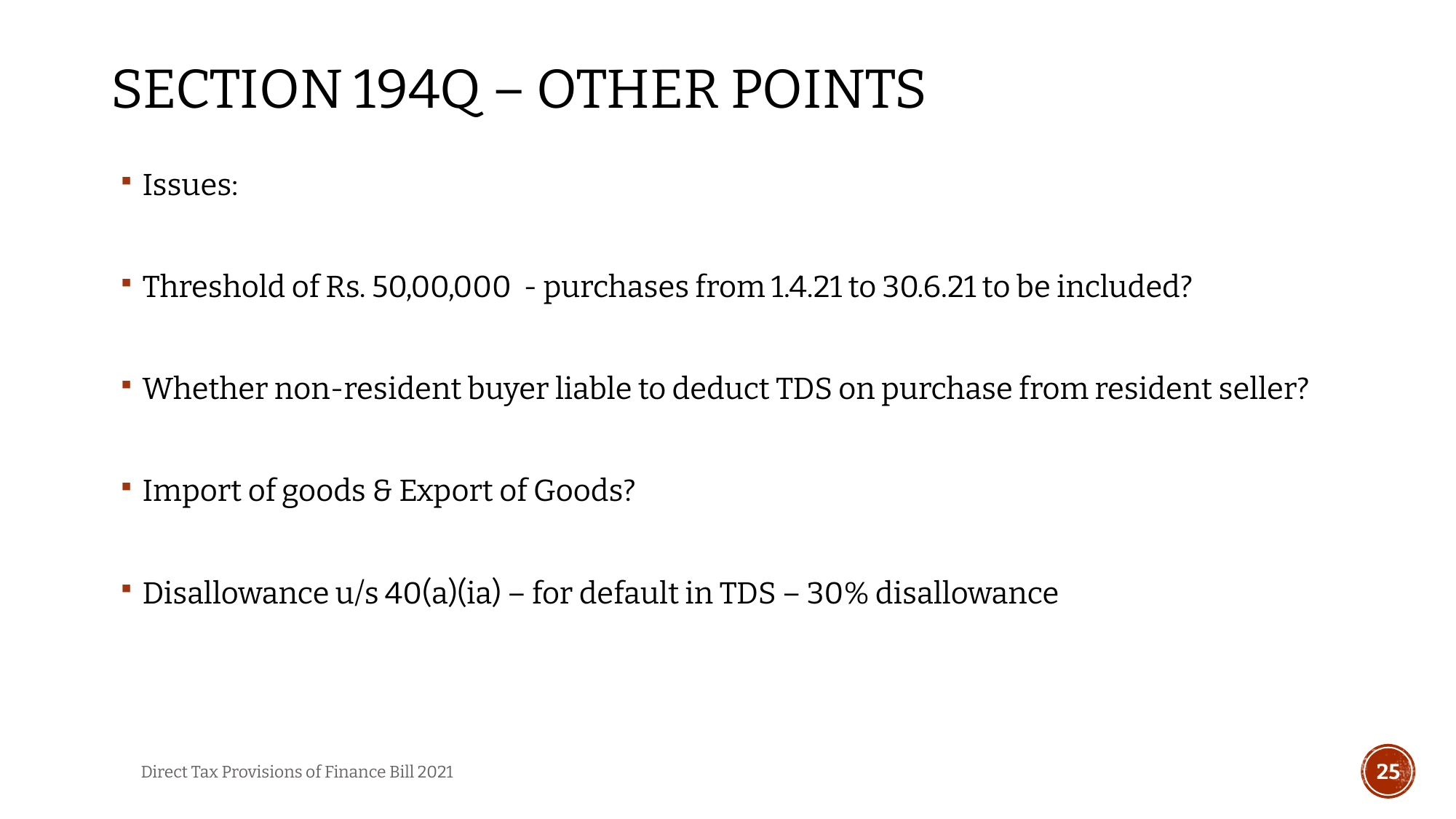

# Section 194Q – Other points
Issues:

Threshold of Rs. 50,00,000  - purchases from 1.4.21 to 30.6.21 to be included?

Whether non-resident buyer liable to deduct TDS on purchase from resident seller?

Import of goods & Export of Goods?

Disallowance u/s 40(a)(ia) – for default in TDS – 30% disallowance

Direct Tax Provisions of Finance Bill 2021
25